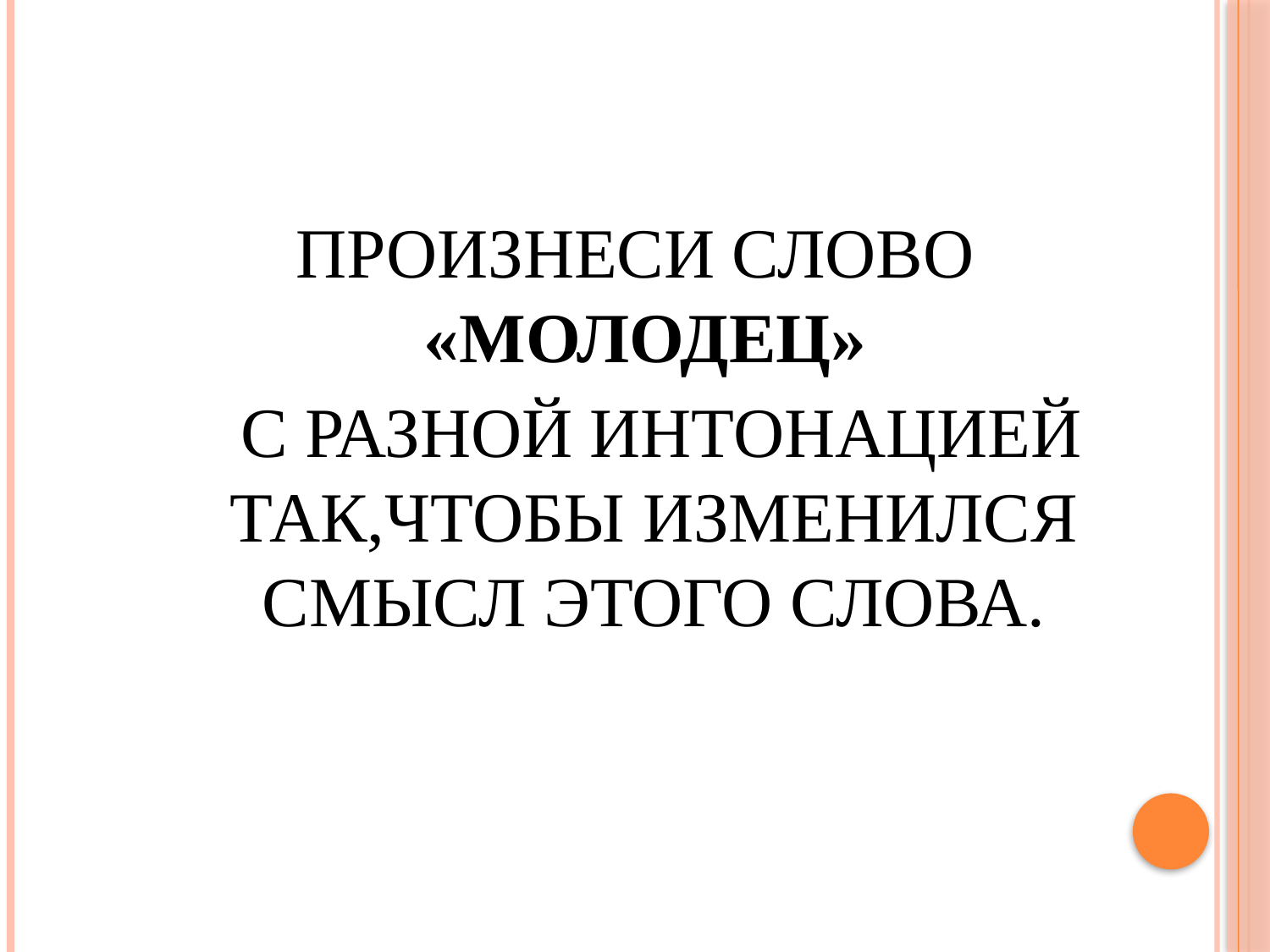

#

ПРОИЗНЕСИ СЛОВО «МОЛОДЕЦ»
   С РАЗНОЙ ИНТОНАЦИЕЙ ТАК,ЧТОБЫ ИЗМЕНИЛСЯ СМЫСЛ ЭТОГО СЛОВА.